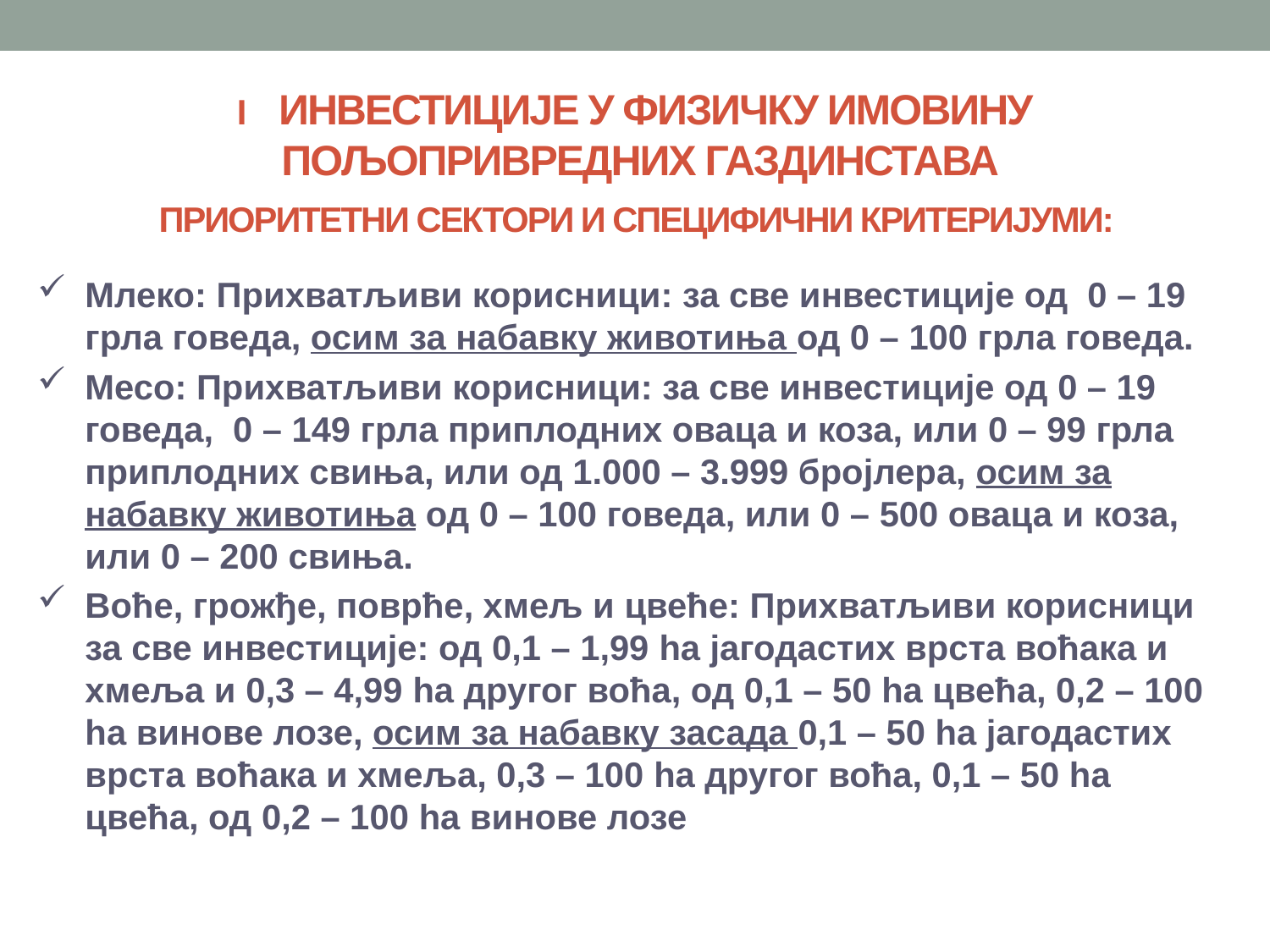

I    Инвестиције у физичку имовину
пољопривредних газдинстава
Приоритетни сектори и специфични критеријуми:
Млеко: Прихватљиви корисници: за све инвестиције од  0 – 19 грла говеда, осим за набавку животиња од 0 – 100 грла говеда.
Месо: Прихватљиви корисници: за све инвестиције од 0 – 19 говеда,  0 – 149 грла приплодних оваца и коза, или 0 – 99 грла приплодних свиња, или од 1.000 – 3.999 бројлера, осим за набавку животиња од 0 – 100 говеда, или 0 – 500 оваца и коза, или 0 – 200 свиња.
Воће, грожђе, поврће, хмељ и цвеће: Прихватљиви корисници за све инвестиције: од 0,1 – 1,99 hа јагодастих врста воћака и хмеља и 0,3 – 4,99 hа другог воћа, од 0,1 – 50 hа цвећа, 0,2 – 100 hа винове лозе, осим за набавку засада 0,1 – 50 hа јагодастих врста воћака и хмеља, 0,3 – 100 hа другог воћа, 0,1 – 50 hа цвећа, од 0,2 – 100 hа винове лозе